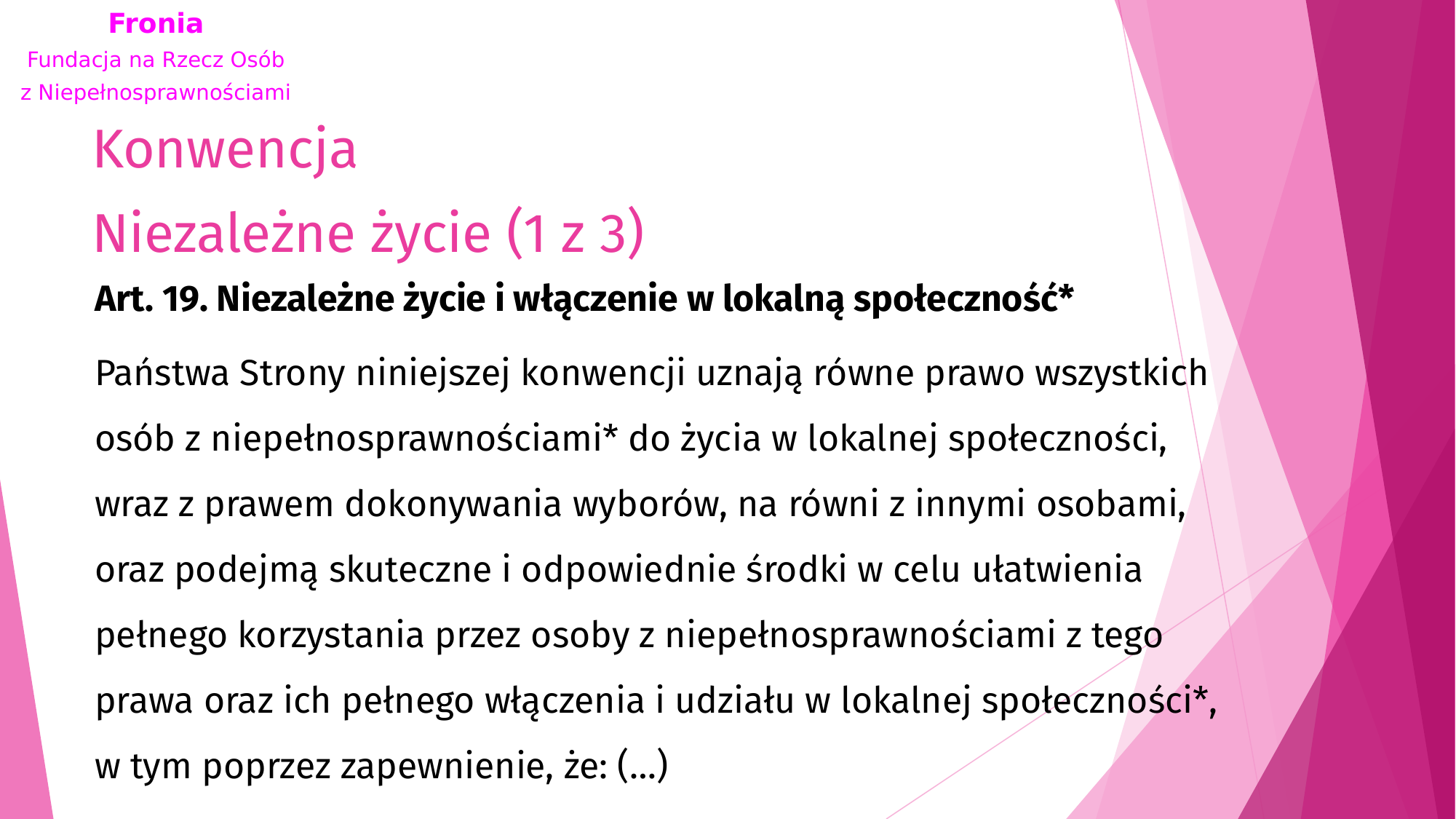

# Konwencja Niezależne życie (1 z 3)
Art. 19. Niezależne życie i włączenie w lokalną społeczność*
Państwa Strony niniejszej konwencji uznają równe prawo wszystkich osób z niepełnosprawnościami* do życia w lokalnej społeczności, wraz z prawem dokonywania wyborów, na równi z innymi osobami, oraz podejmą skuteczne i odpowiednie środki w celu ułatwienia pełnego korzystania przez osoby z niepełnosprawnościami z tego prawa oraz ich pełnego włączenia i udziału w lokalnej społeczności*, w tym poprzez zapewnienie, że: (…)